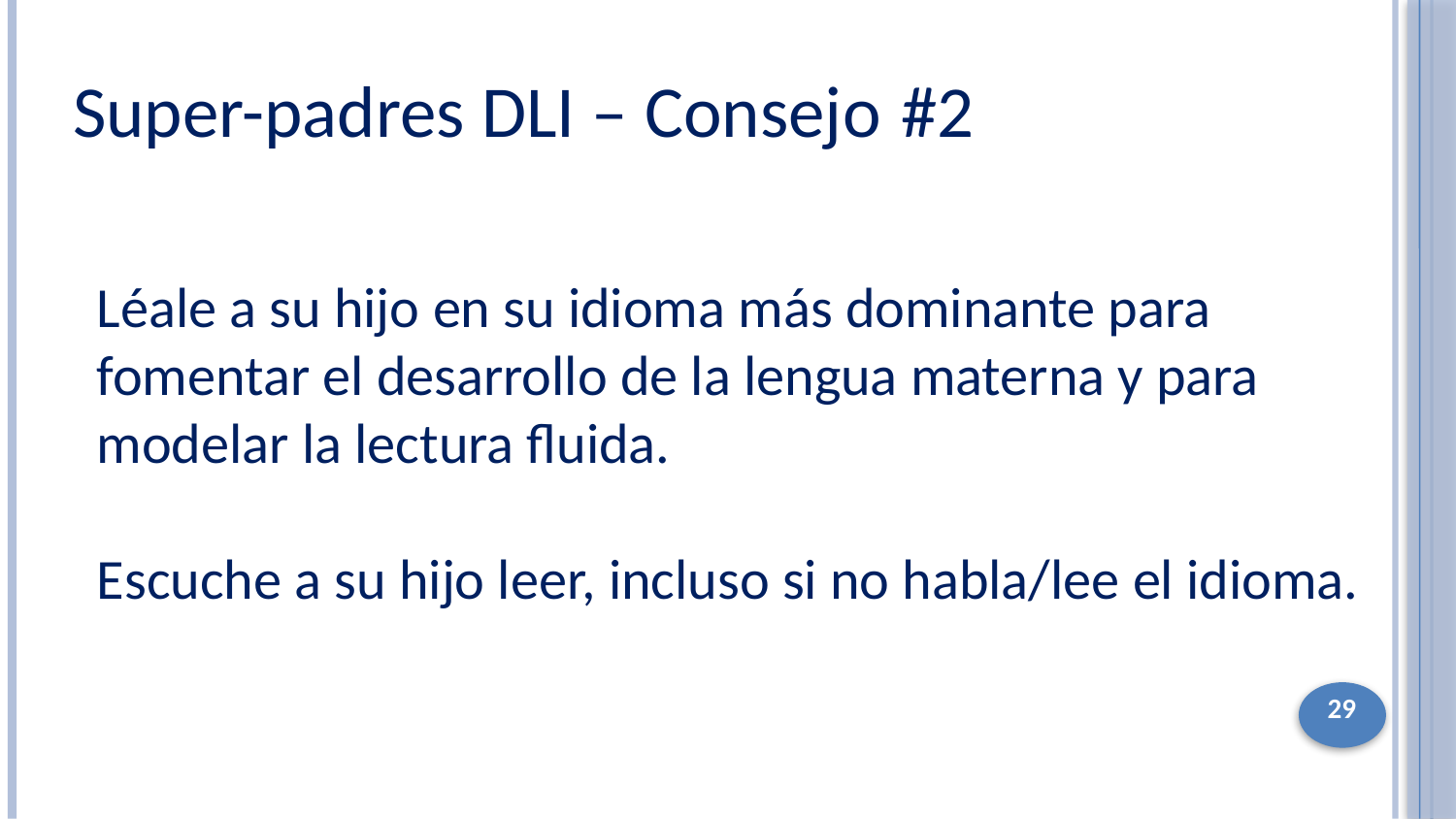

Super-padres DLI – Consejo #2
Léale a su hijo en su idioma más dominante para fomentar el desarrollo de la lengua materna y para modelar la lectura fluida.
Escuche a su hijo leer, incluso si no habla/lee el idioma.

29